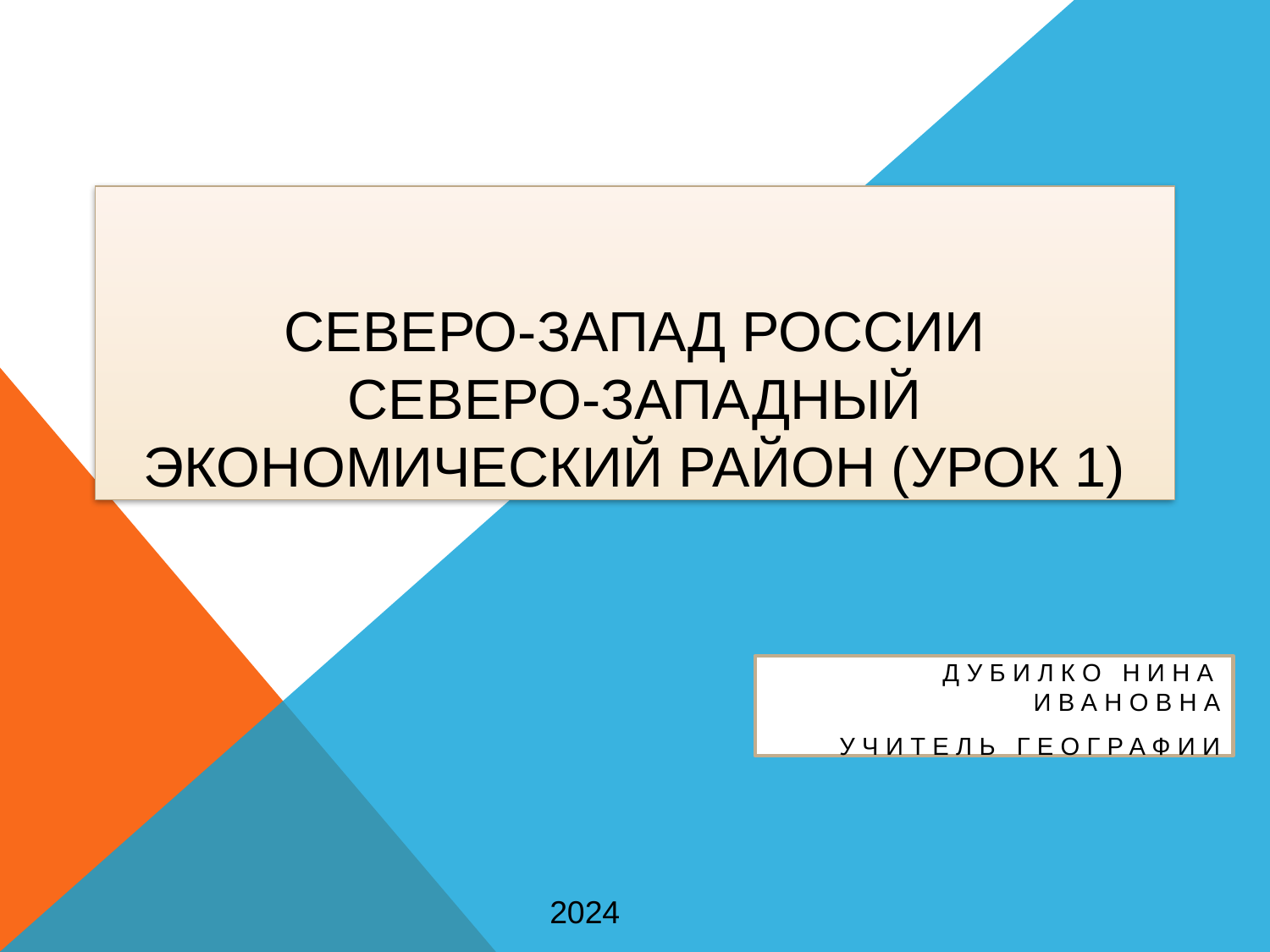

# Северо-Запад России Северо-Западный экономический район (урок 1)
Дубилко Нина Ивановна
Учитель географии
2024